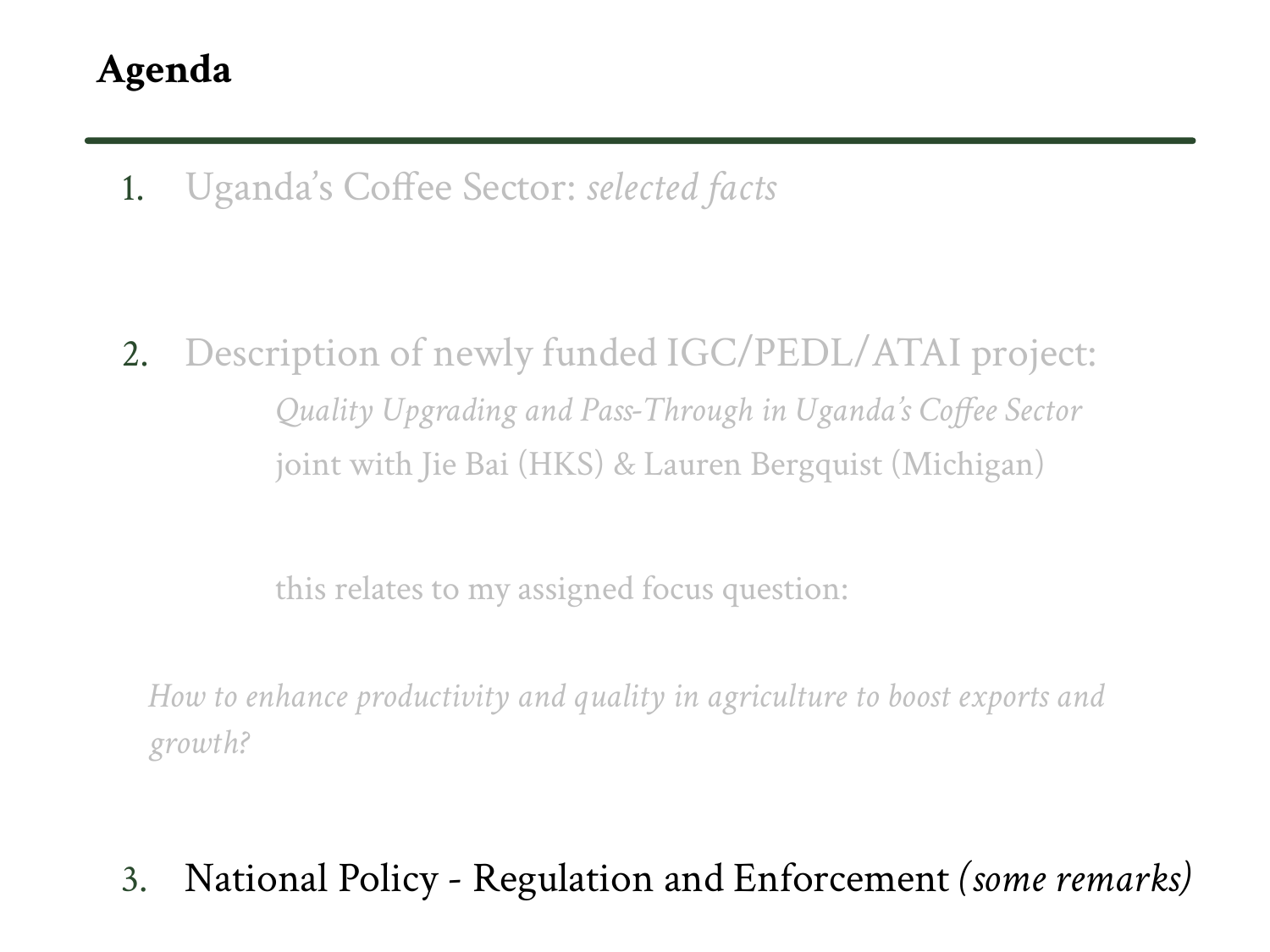

Agenda
Uganda’s Coffee Sector: selected facts

Description of newly funded IGC/PEDL/ATAI project:
	Quality Upgrading and Pass-Through in Uganda’s Coffee Sector
	joint with Jie Bai (HKS) & Lauren Bergquist (Michigan)

	this relates to my assigned focus question:

How to enhance productivity and quality in agriculture to boost exports and growth?

National Policy - Regulation and Enforcement (some remarks)